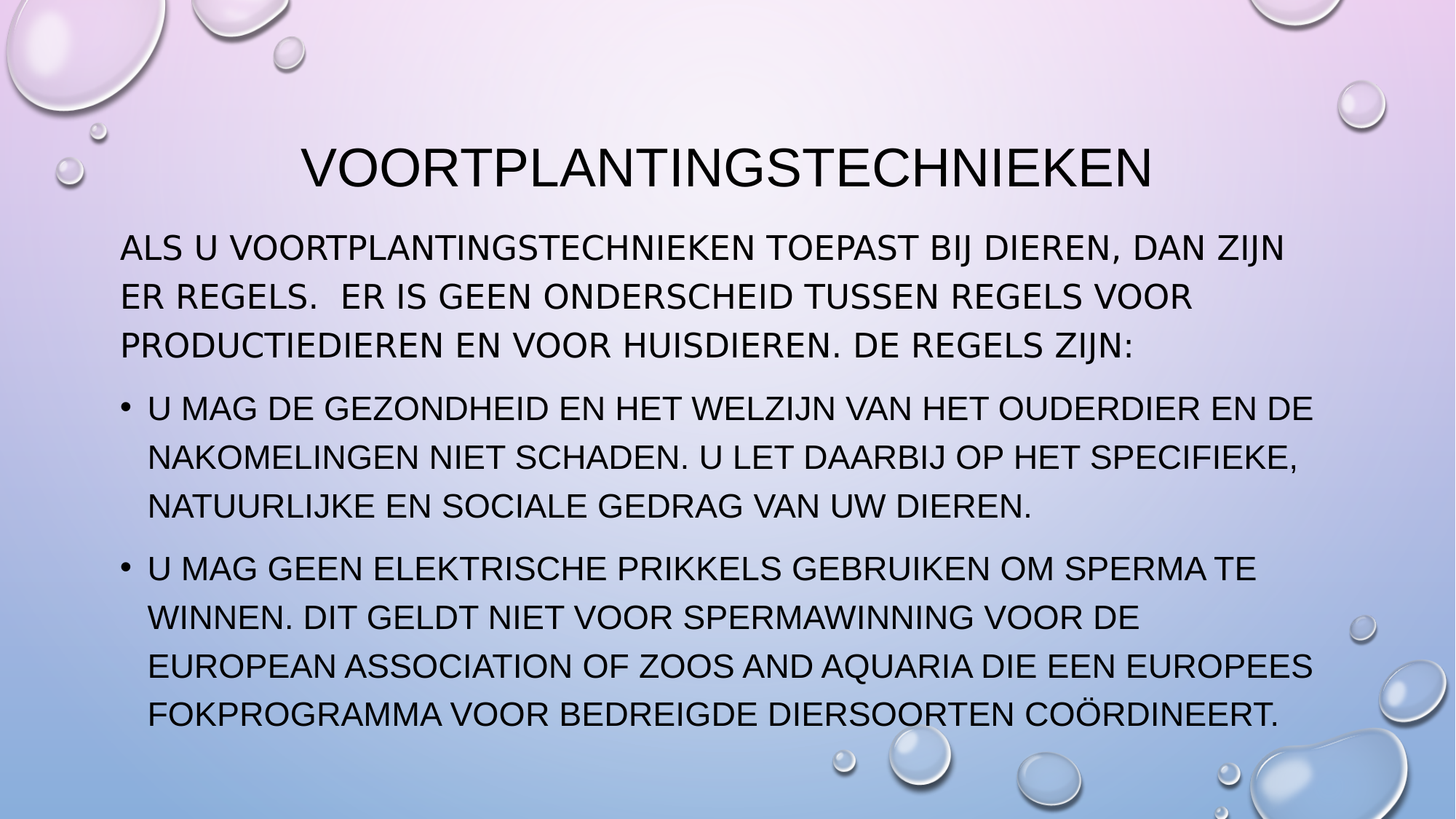

# Voortplantingstechnieken
als u voortplantingstechnieken toepast bij dieren, dan zijn er regels.  Er is geen onderscheid tussen regels voor productiedieren en voor huisdieren. De regels zijn:
U mag de gezondheid en het welzijn van het ouderdier en de nakomelingen niet schaden. U let daarbij op het specifieke, natuurlijke en sociale gedrag van uw dieren.
U mag geen elektrische prikkels gebruiken om sperma te winnen. Dit geldt niet voor spermawinning voor de European Association of Zoos and Aquaria die een Europees fokprogramma voor bedreigde diersoorten coördineert.